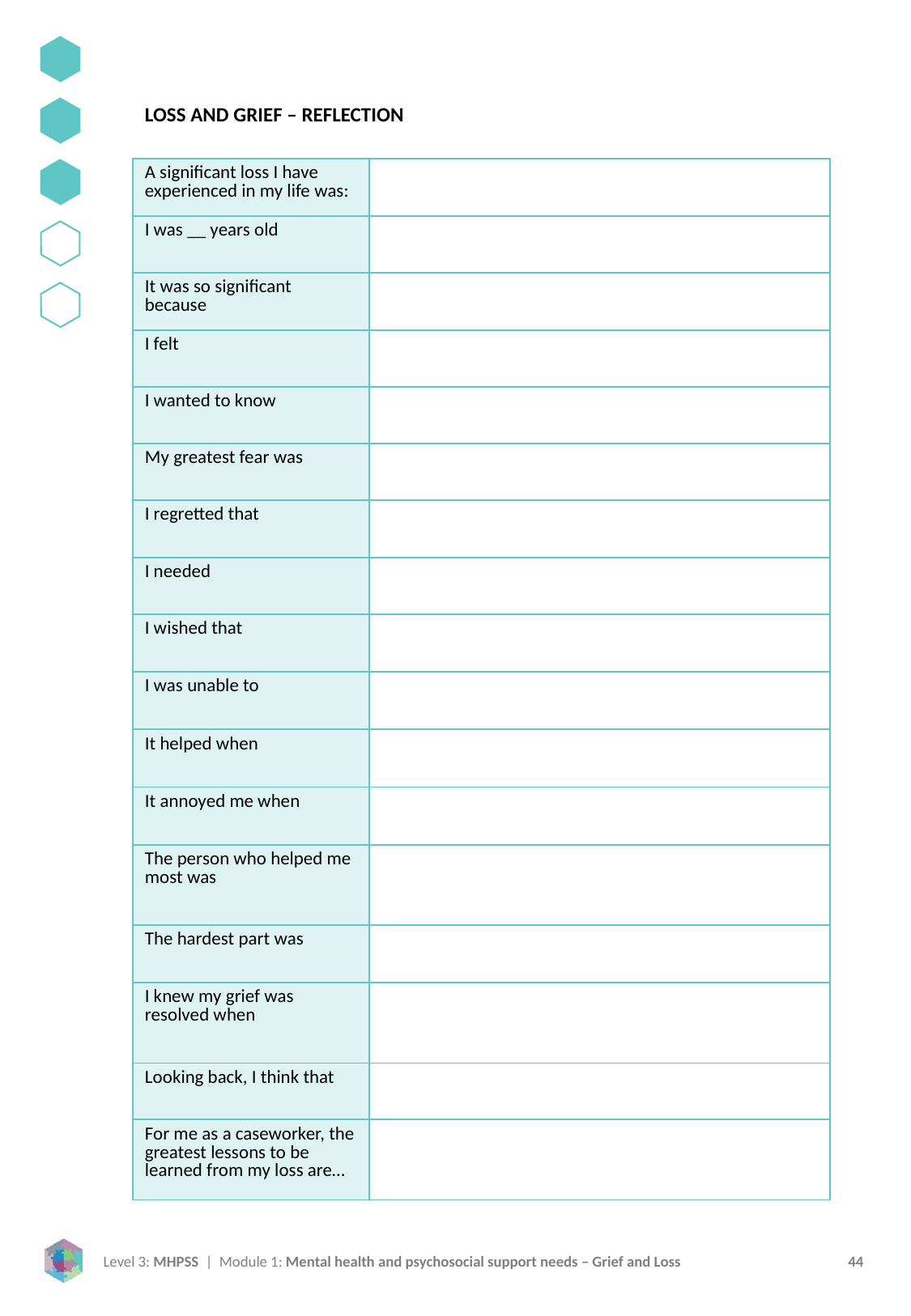

LOSS AND GRIEF – REFLECTION

| A significant loss I have experienced in my life was: |  |
| --- | --- |
| I was \_\_ years old |  |
| It was so significant because |  |
| I felt |  |
| I wanted to know |  |
| My greatest fear was |  |
| I regretted that |  |
| I needed |  |
| I wished that |  |
| I was unable to |  |
| It helped when |  |
| It annoyed me when |  |
| The person who helped me most was |  |
| The hardest part was |  |
| I knew my grief was resolved when |  |
| Looking back, I think that |  |
| For me as a caseworker, the greatest lessons to be learned from my loss are… |  |